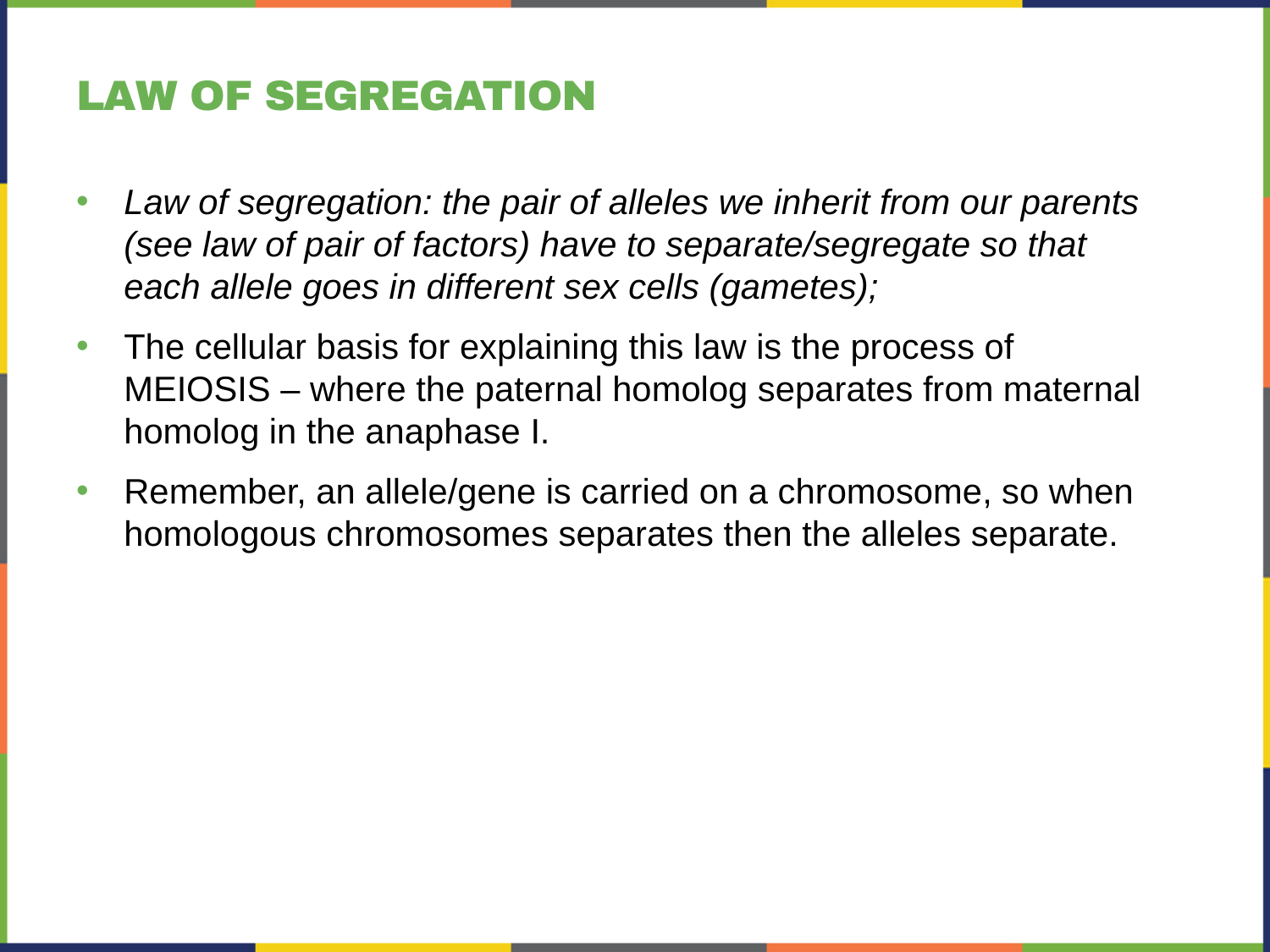

# Law of segregation
Law of segregation: the pair of alleles we inherit from our parents (see law of pair of factors) have to separate/segregate so that each allele goes in different sex cells (gametes);
The cellular basis for explaining this law is the process of MEIOSIS – where the paternal homolog separates from maternal homolog in the anaphase I.
Remember, an allele/gene is carried on a chromosome, so when homologous chromosomes separates then the alleles separate.